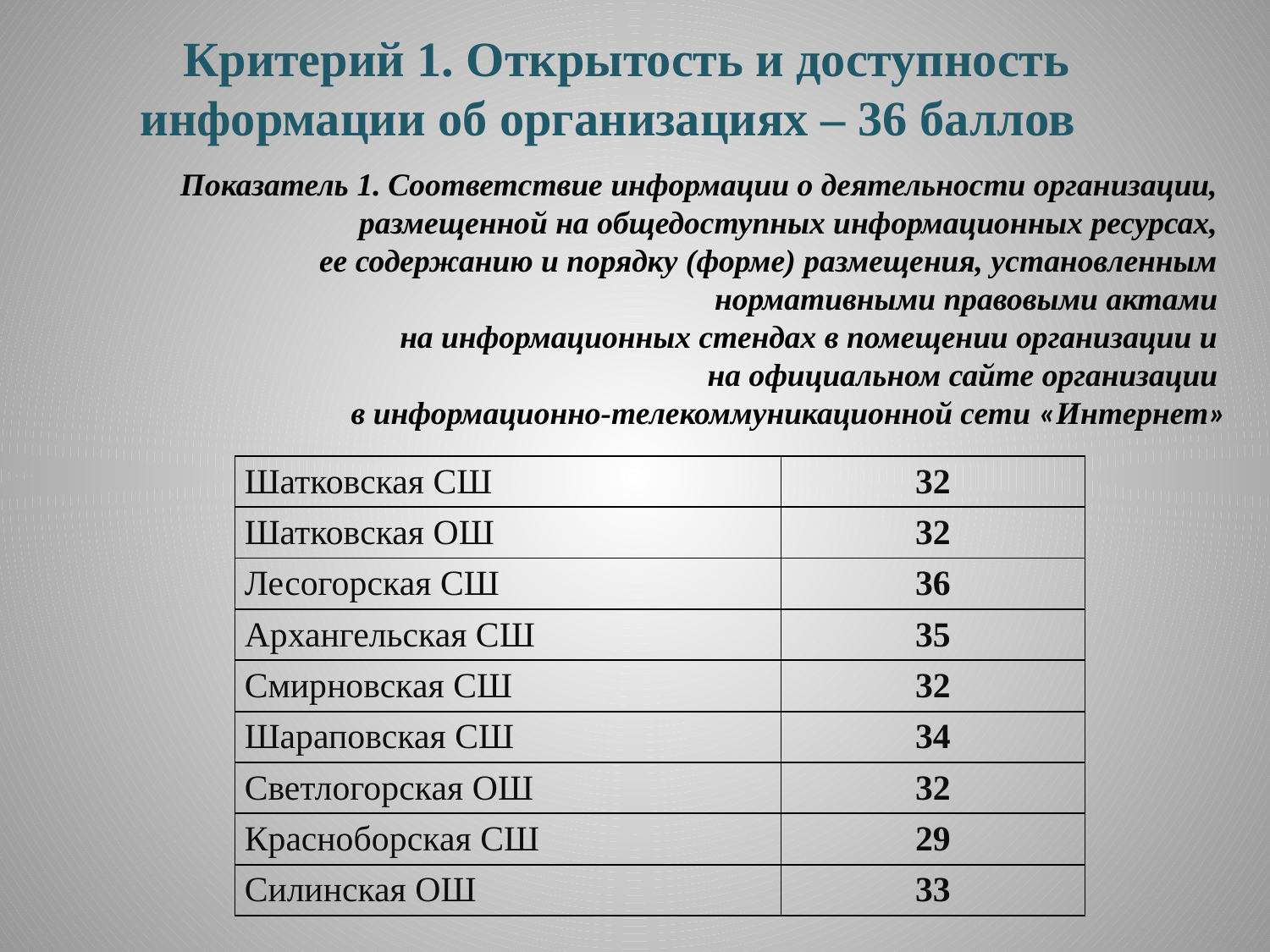

# Критерий 1. Открытость и доступность информации об организациях – 36 баллов
Показатель 1. Соответствие информации о деятельности организации,
размещенной на общедоступных информационных ресурсах,
ее содержанию и порядку (форме) размещения, установленным
нормативными правовыми актами
на информационных стендах в помещении организации и
на официальном сайте организации
в информационно-телекоммуникационной сети «Интернет»
| Шатковская СШ | 32 |
| --- | --- |
| Шатковская ОШ | 32 |
| Лесогорская СШ | 36 |
| Архангельская СШ | 35 |
| Смирновская СШ | 32 |
| Шараповская СШ | 34 |
| Светлогорская ОШ | 32 |
| Красноборская СШ | 29 |
| Силинская ОШ | 33 |